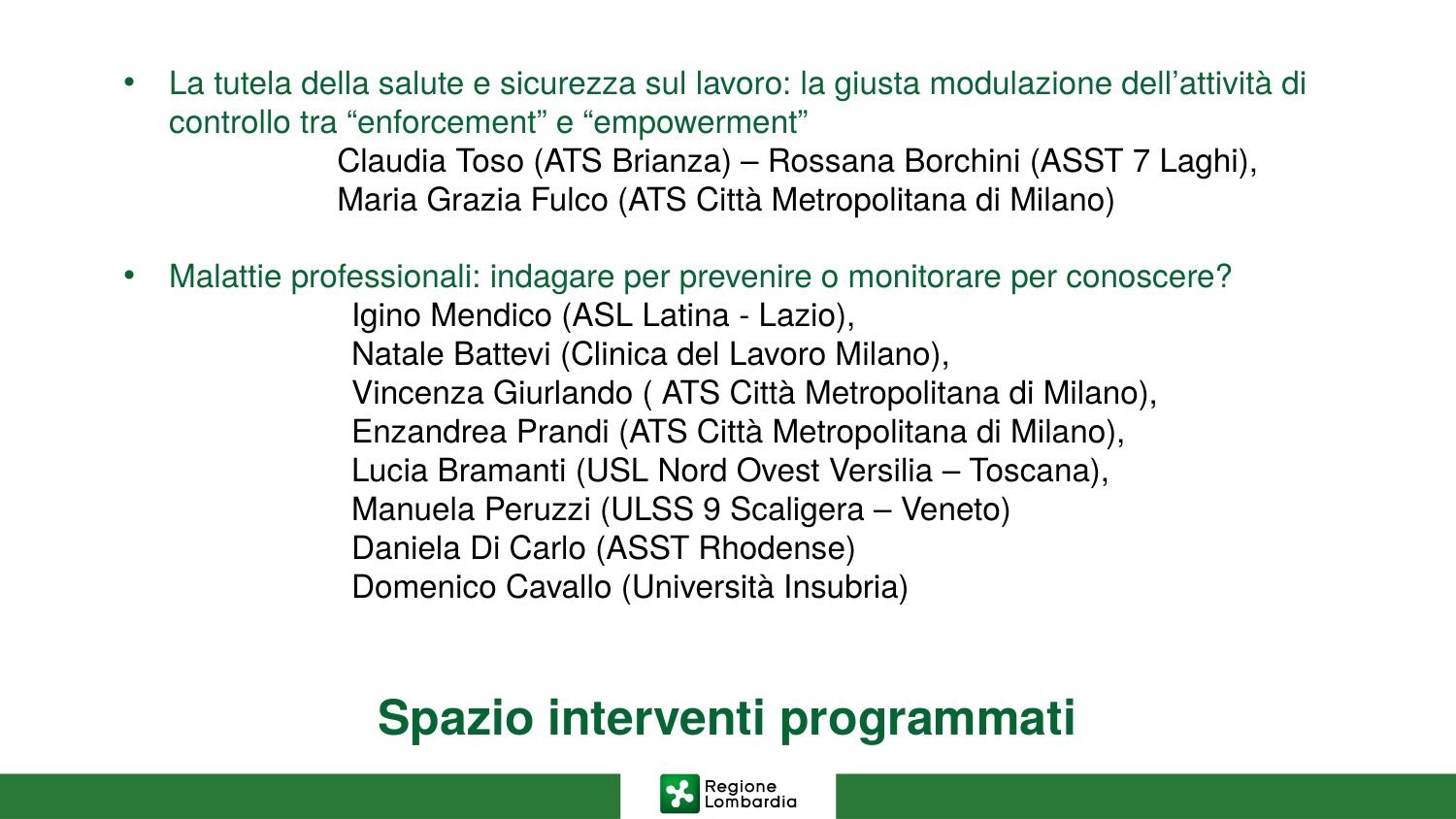

La tutela della salute e sicurezza sul lavoro: la giusta modulazione dell’attività di  controllo tra “enforcement” e “empowerment”
Claudia Toso (ATS Brianza) – Rossana Borchini (ASST 7 Laghi),
Maria Grazia Fulco (ATS Città Metropolitana di Milano)

Malattie professionali: indagare per prevenire o monitorare per conoscere?
Igino Mendico (ASL Latina - Lazio),
Natale Battevi (Clinica del Lavoro Milano),
Vincenza Giurlando ( ATS Città Metropolitana di Milano),
Enzandrea Prandi (ATS Città Metropolitana di Milano),
Lucia Bramanti (USL Nord Ovest Versilia – Toscana),
Manuela Peruzzi (ULSS 9 Scaligera – Veneto)
Daniela Di Carlo (ASST Rhodense)
Domenico Cavallo (Università Insubria)

# Spazio interventi programmati